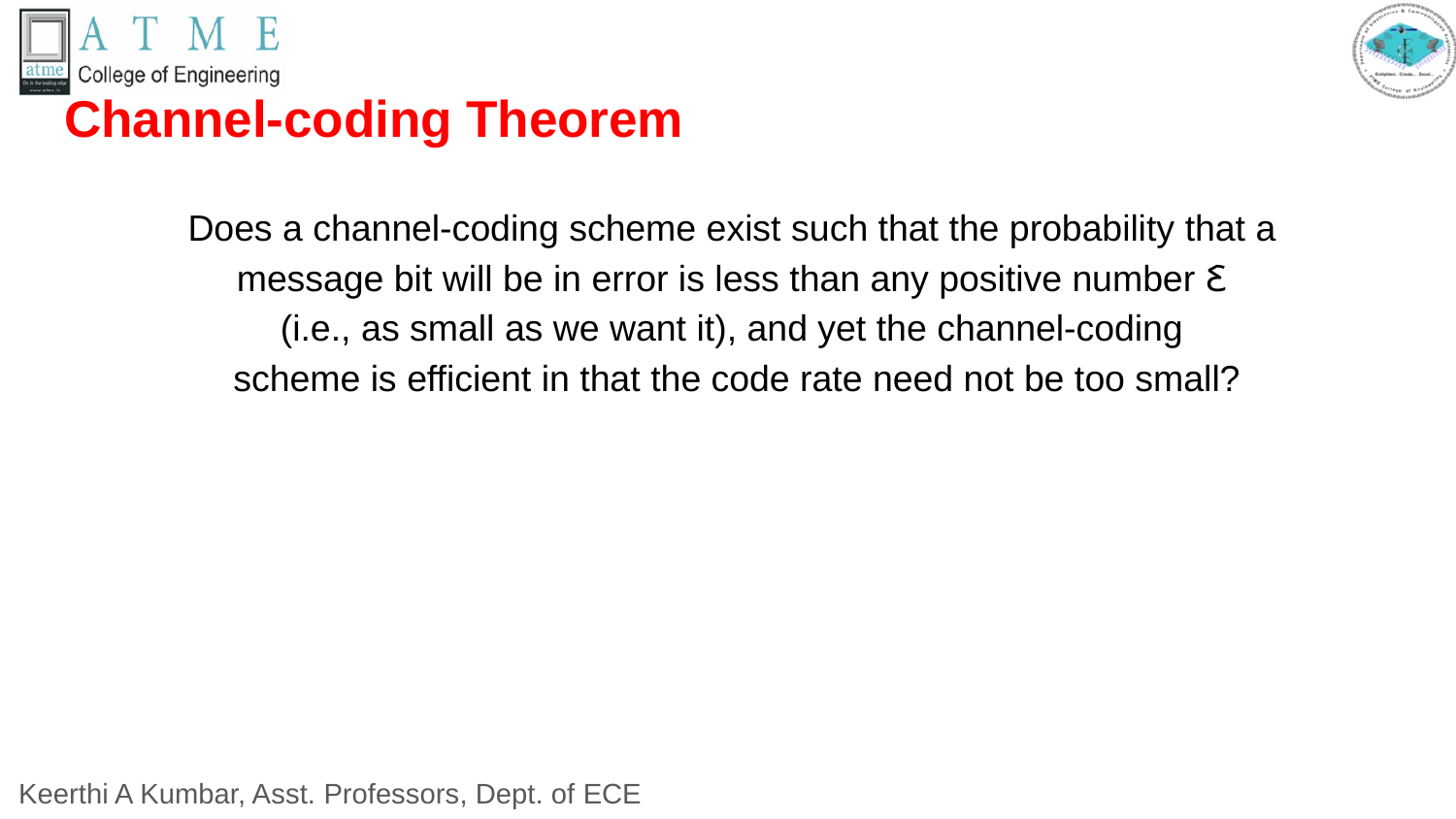

# Channel-coding Theorem
Does a channel-coding scheme exist such that the probability that a
message bit will be in error is less than any positive number Ꜫ
(i.e., as small as we want it), and yet the channel-coding
scheme is efficient in that the code rate need not be too small?